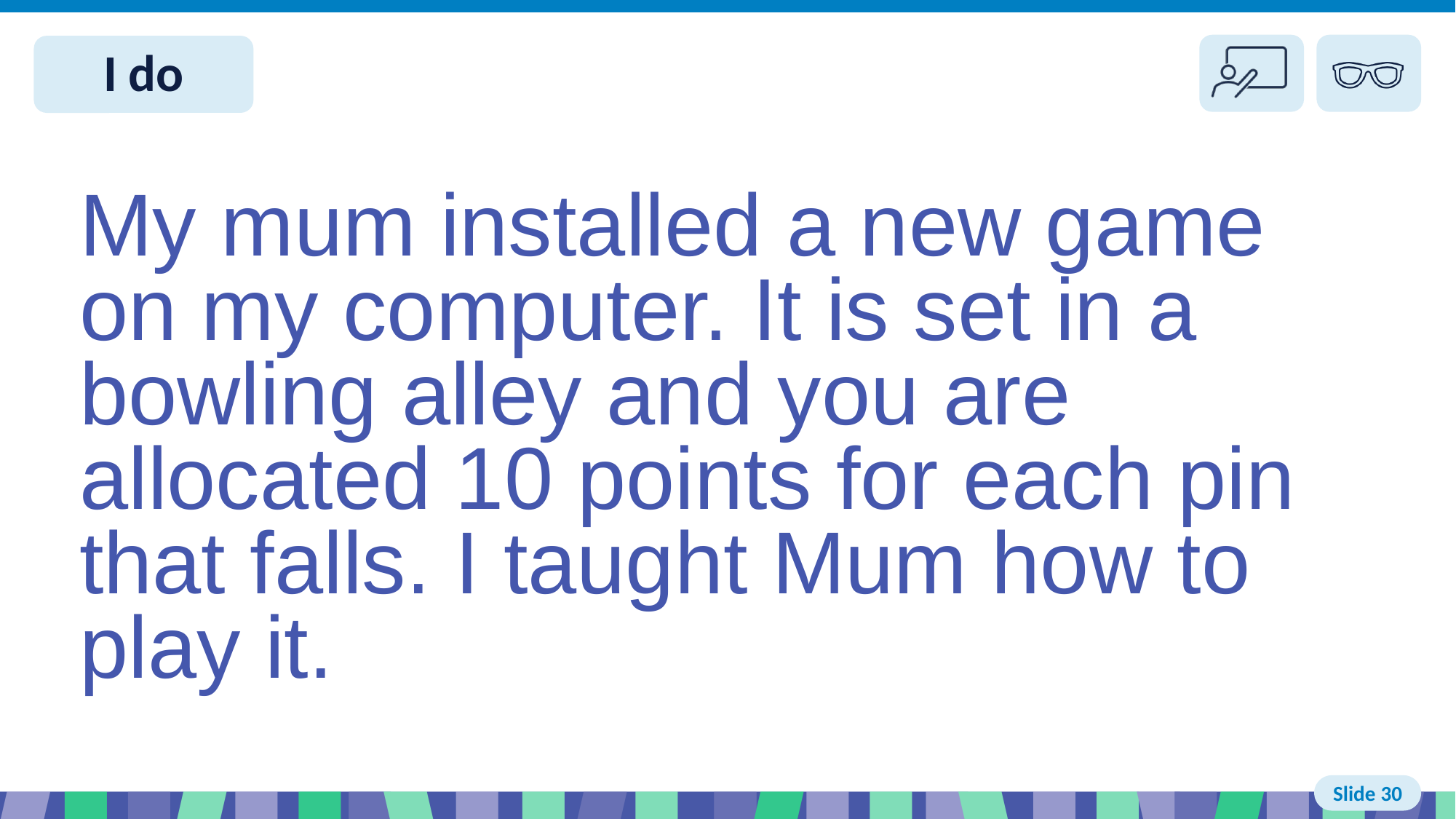

Slide 30 I do
My mum installed a new game on my computer. It is set in a bowling alley and you are allocated 10 points for each pin that falls. I taught Mum how to play it.